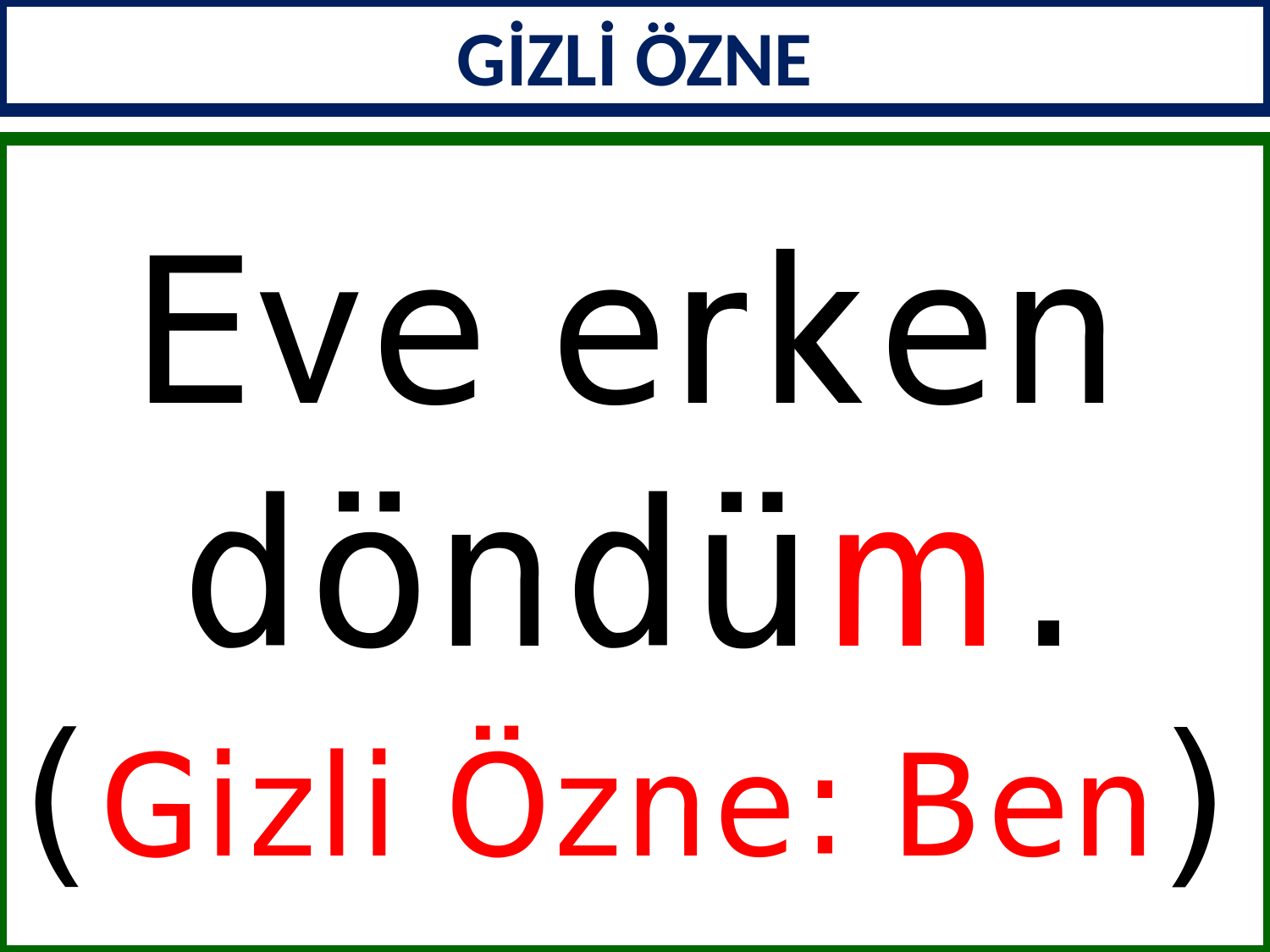

GİZLİ ÖZNE
Eve erken döndüm.
(Gizli Özne: Ben)